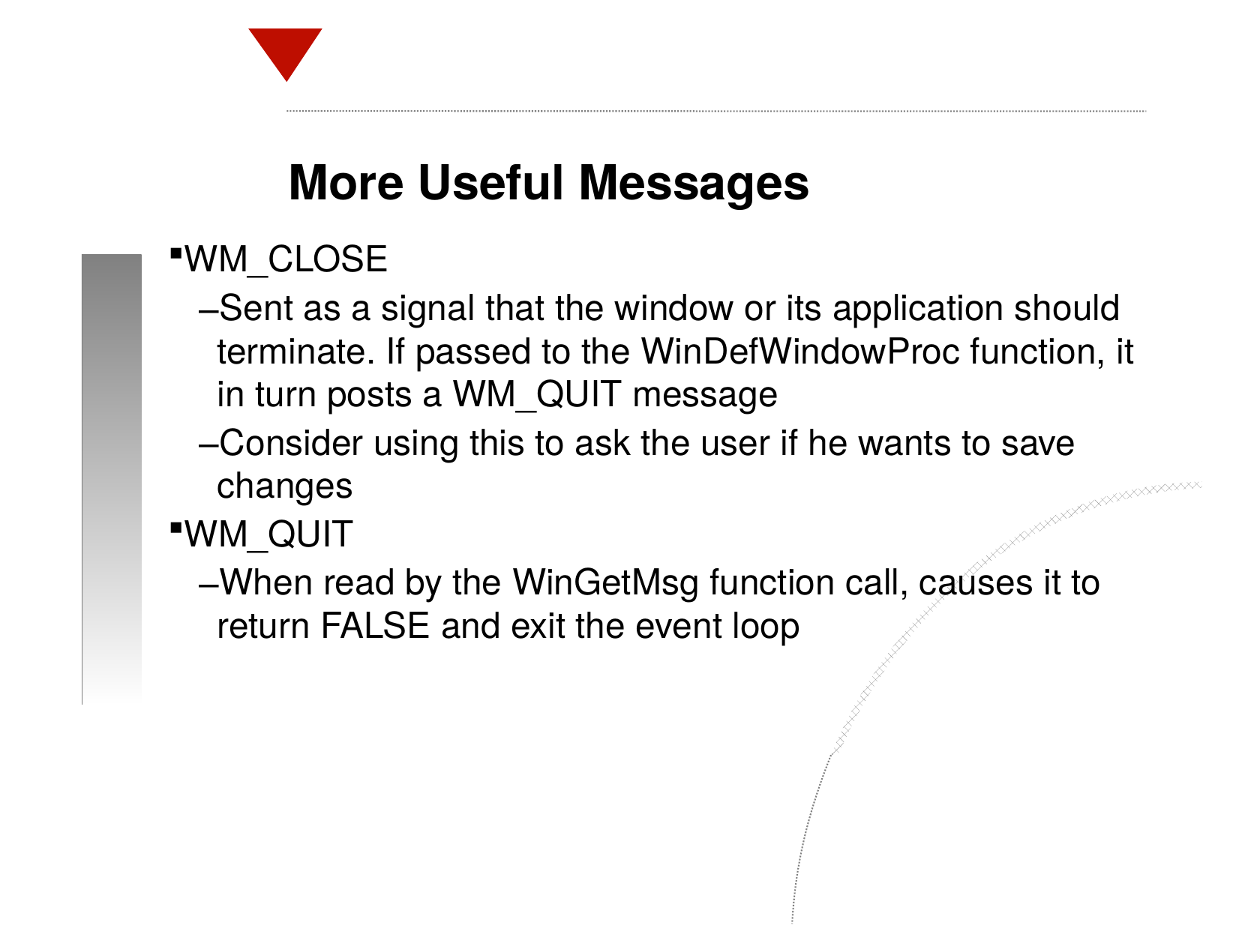

More Useful Messages
WM_CLOSE
Sent as a signal that the window or its application should terminate. If passed to the WinDefWindowProc function, it in turn posts a WM_QUIT message
Consider using this to ask the user if he wants to save changes
WM_QUIT
When read by the WinGetMsg function call, causes it to return FALSE and exit the event loop